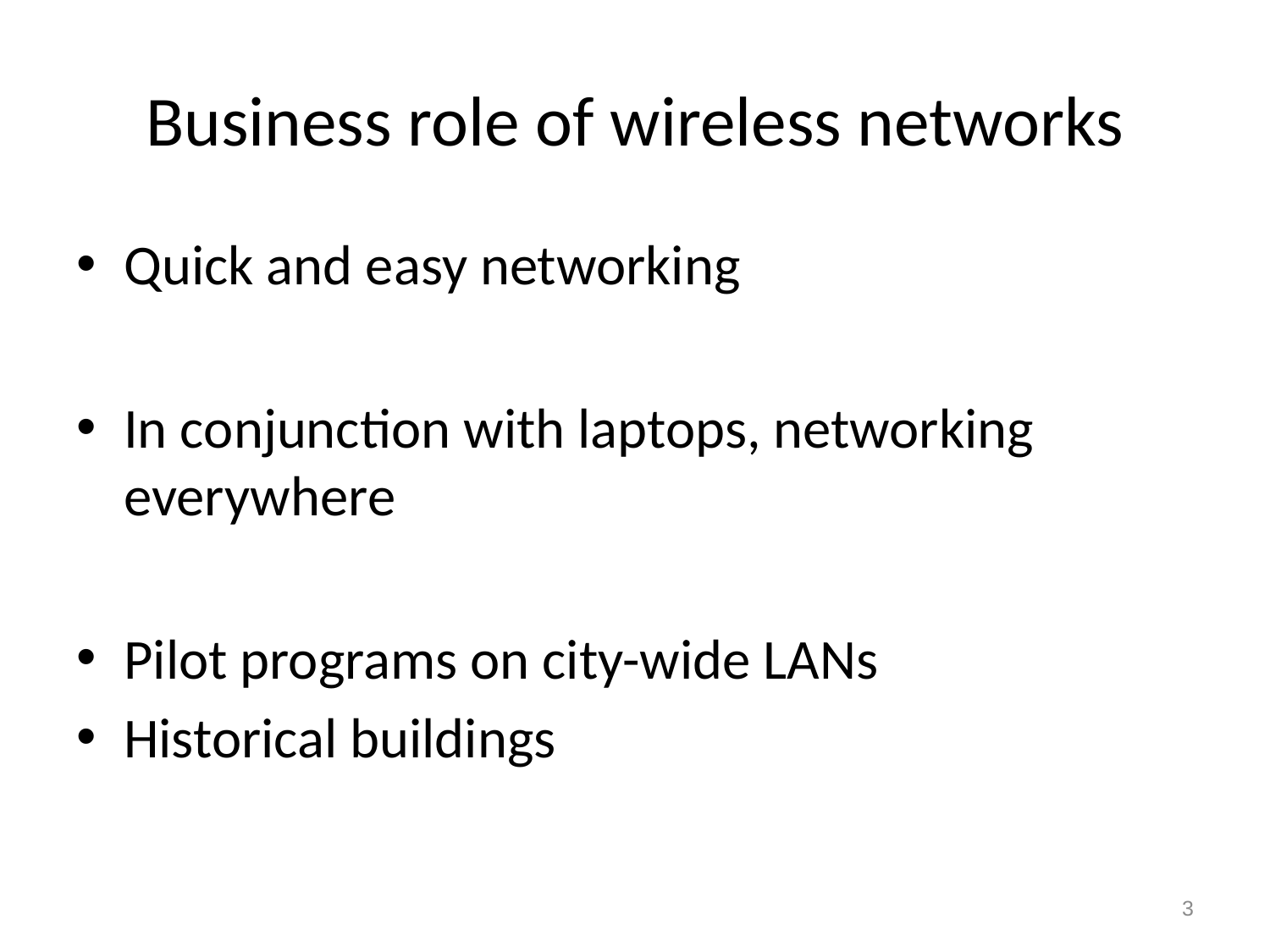

# Business role of wireless networks
Quick and easy networking

In conjunction with laptops, networking everywhere

Pilot programs on city-wide LANs
Historical buildings
3